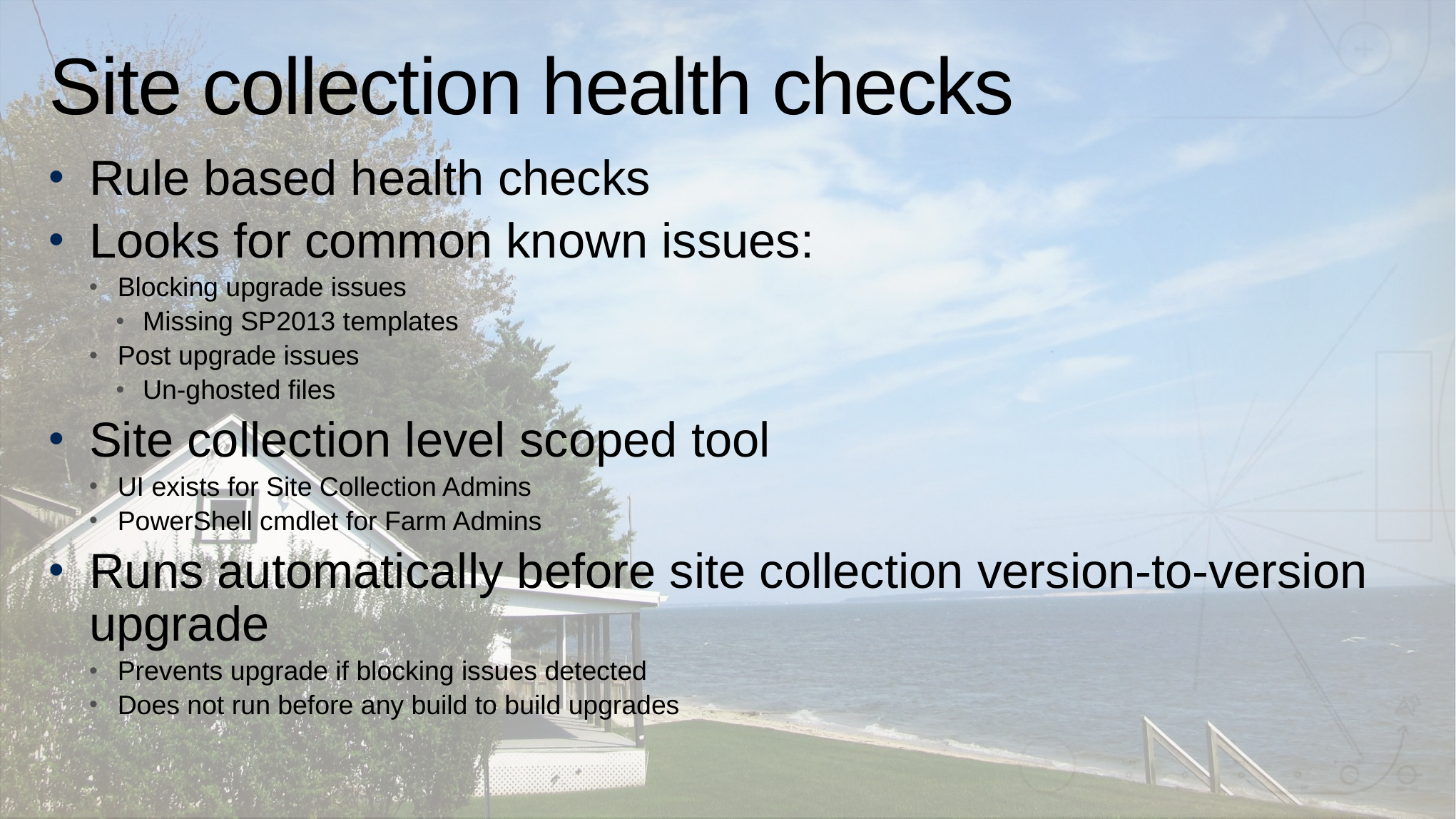

# Site collection health checks
Rule based health checks
Looks for common known issues:
Blocking upgrade issues
Missing SP2013 templates
Post upgrade issues
Un-ghosted files
Site collection level scoped tool
UI exists for Site Collection Admins
PowerShell cmdlet for Farm Admins
Runs automatically before site collection version-to-version upgrade
Prevents upgrade if blocking issues detected
Does not run before any build to build upgrades